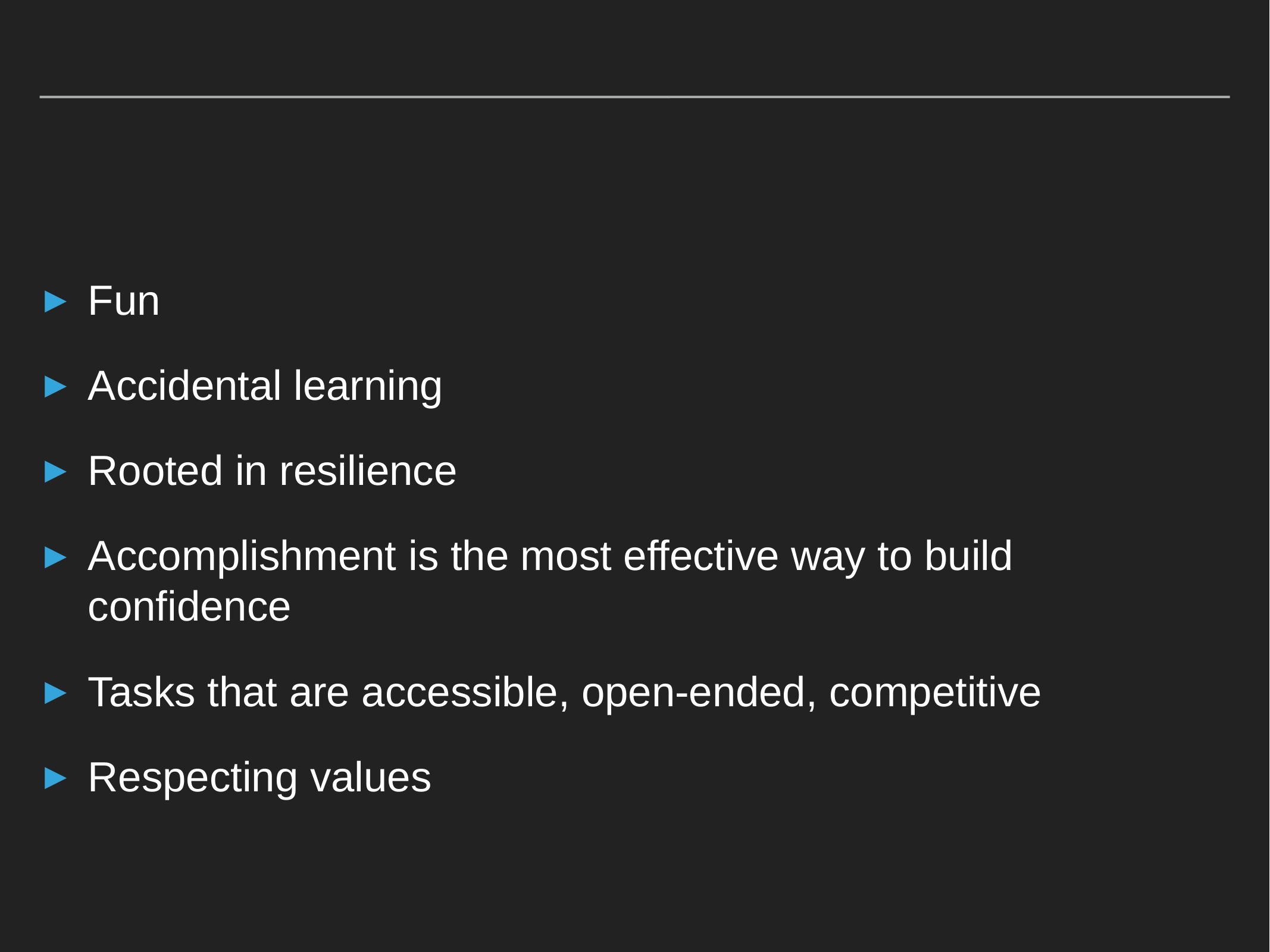

#
Fun
Accidental learning
Rooted in resilience
Accomplishment is the most effective way to build confidence
Tasks that are accessible, open-ended, competitive
Respecting values